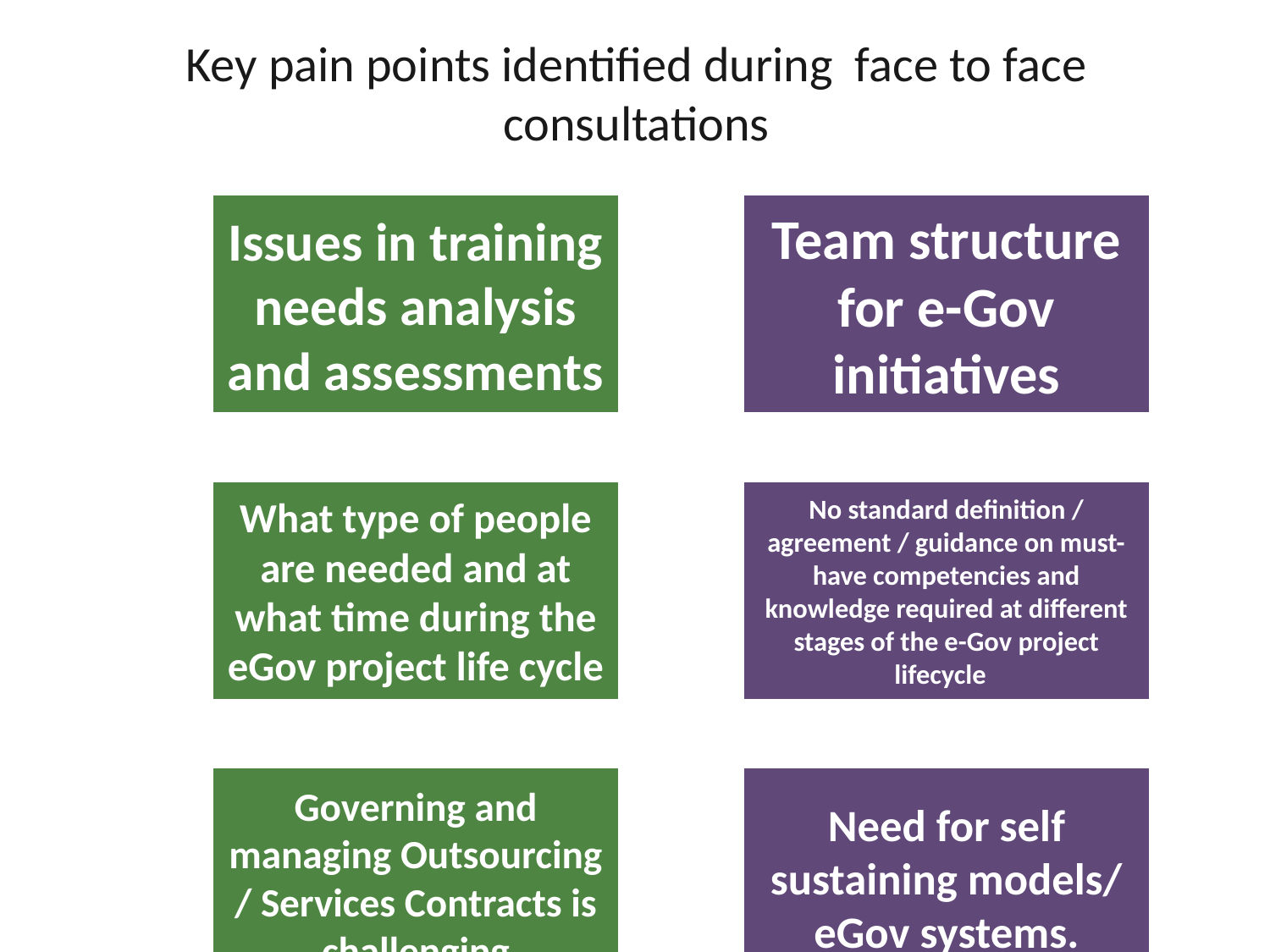

# Key pain points identified during  face to face consultations
Issues in training needs analysis and assessments
Team structure for e-Gov initiatives
What type of people are needed and at what time during the eGov project life cycle
No standard definition / agreement / guidance on must-have competencies and knowledge required at different stages of the e-Gov project lifecycle
Need for self sustaining models/ eGov systems.